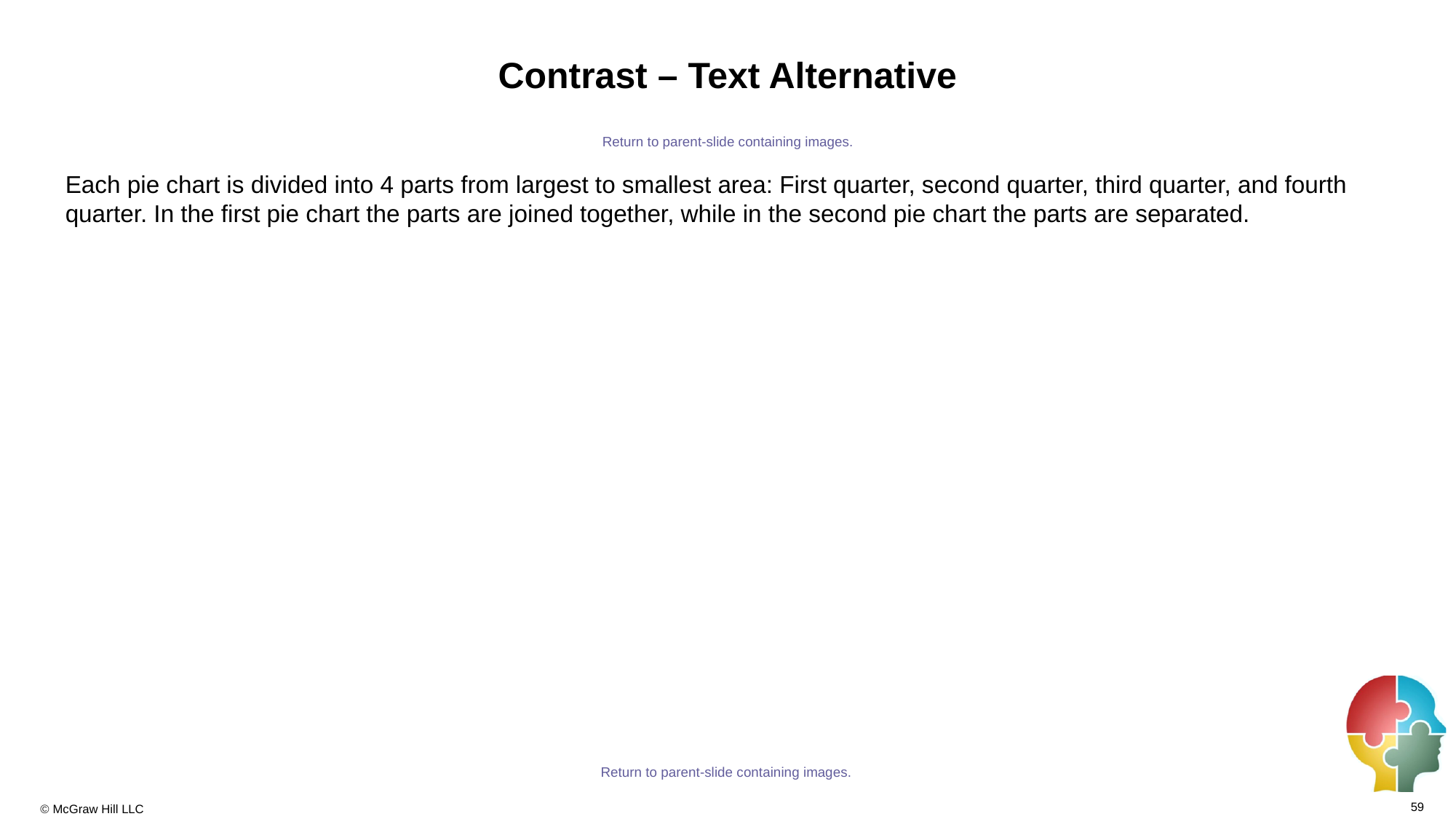

# Contrast – Text Alternative
Return to parent-slide containing images.
Each pie chart is divided into 4 parts from largest to smallest area: First quarter, second quarter, third quarter, and fourth quarter. In the first pie chart the parts are joined together, while in the second pie chart the parts are separated.
Return to parent-slide containing images.
59